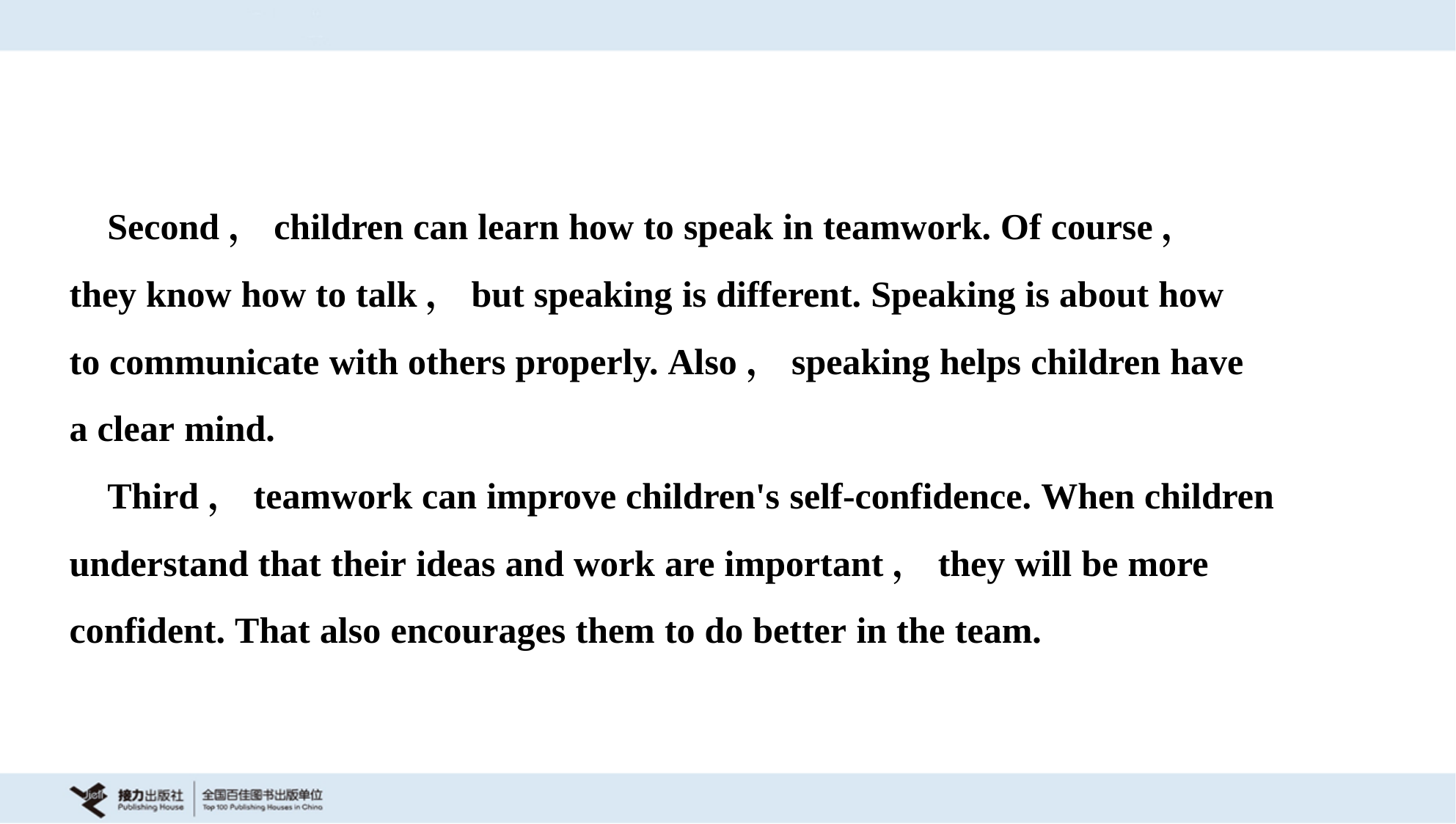

Second，children can learn how to speak in teamwork. Of course，
they know how to talk，but speaking is different. Speaking is about how
to communicate with others properly. Also，speaking helps children have
a clear mind.
    Third，teamwork can improve children's self-confidence. When children
understand that their ideas and work are important，they will be more
confident. That also encourages them to do better in the team.